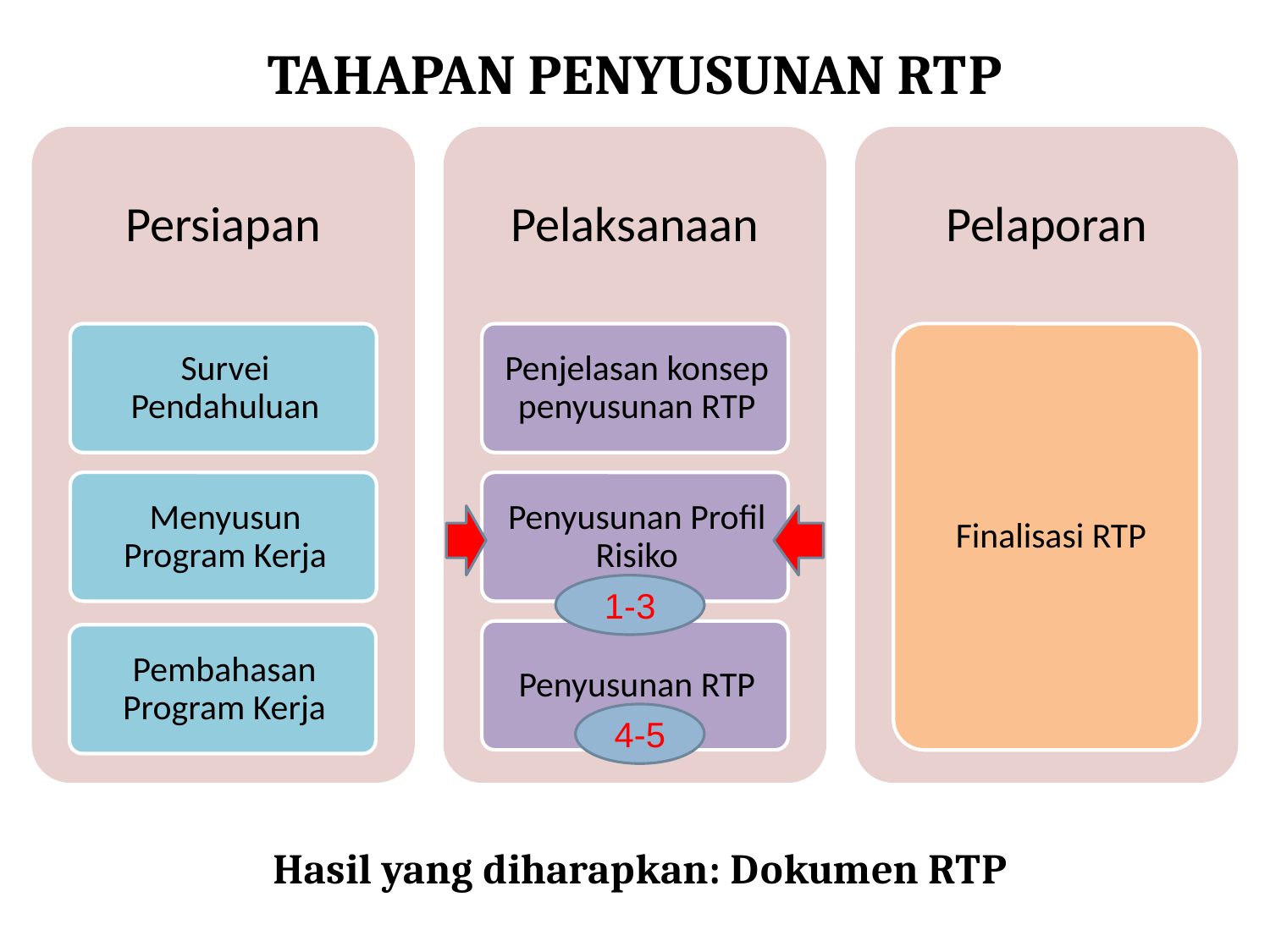

TAHAPAN PENYUSUNAN RTP
Persiapan
Survei Pendahuluan
Menyusun Program Kerja
Pembahasan Program Kerja
Pelaksanaan
Penjelasan konsep penyusunan RTP
Penyusunan Profil Risiko
Penyusunan RTP
Pelaporan
Finalisasi RTP

1-3
4-5
Hasil yang diharapkan: Dokumen RTP